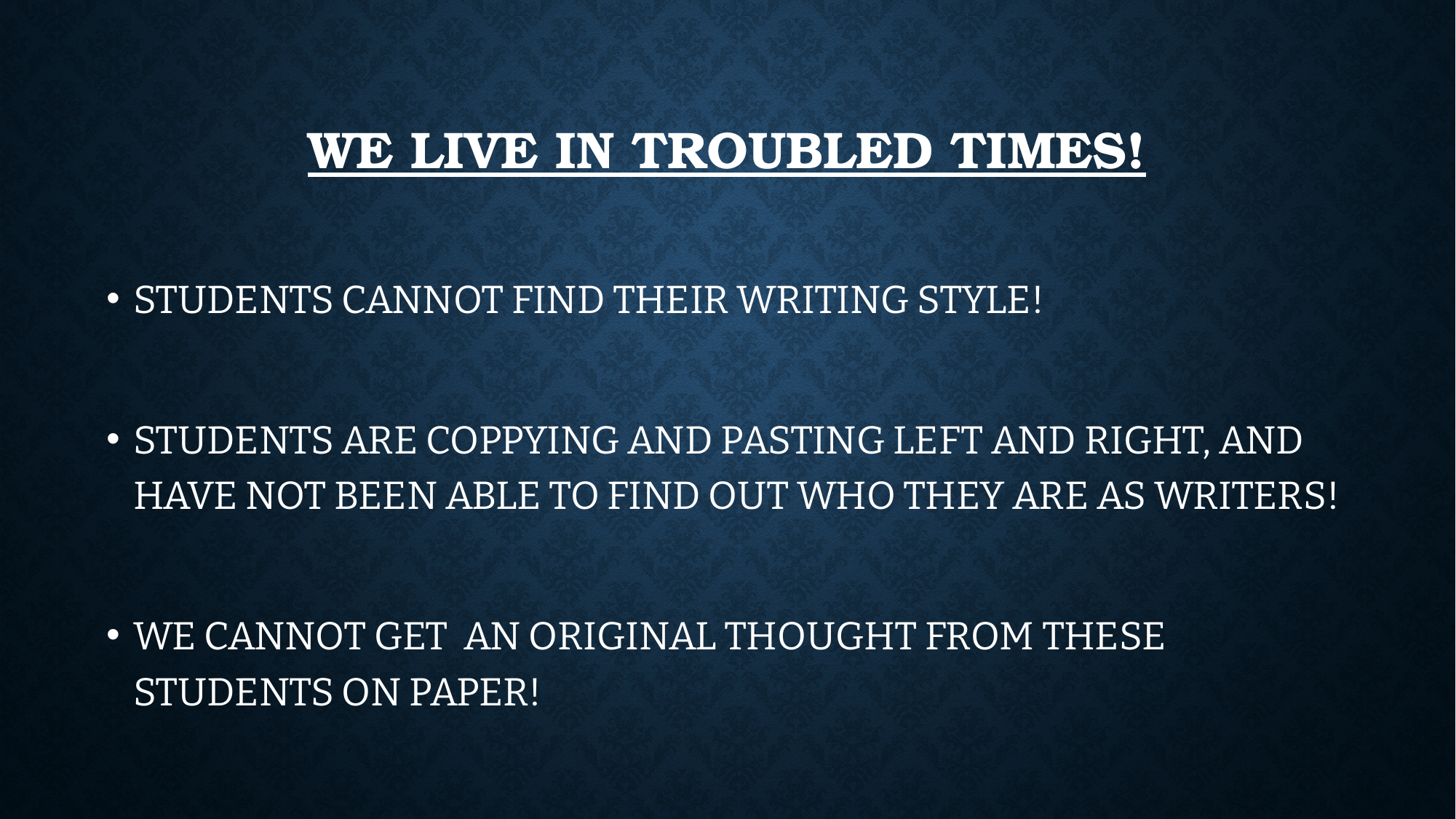

# WE LIVE IN TROUBLED TIMES!

STUDENTS CANNOT FIND THEIR WRITING STYLE!

STUDENTS ARE COPPYING AND PASTING LEFT AND RIGHT, AND HAVE NOT BEEN ABLE TO FIND OUT WHO THEY ARE AS WRITERS!

WE CANNOT GET  AN ORIGINAL THOUGHT FROM THESE STUDENTS ON PAPER!